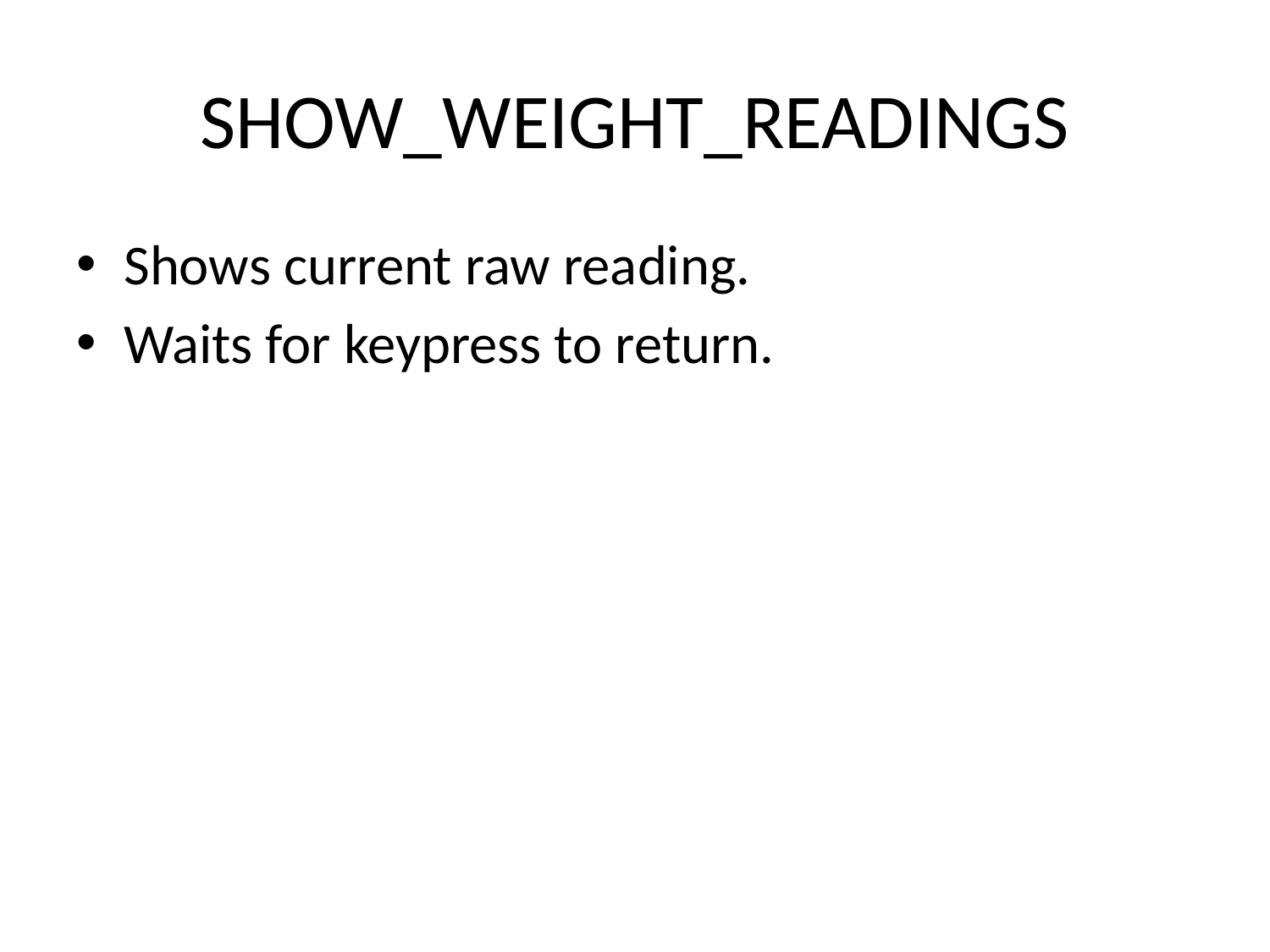

# SHOW_WEIGHT_READINGS
Shows current raw reading.
Waits for keypress to return.